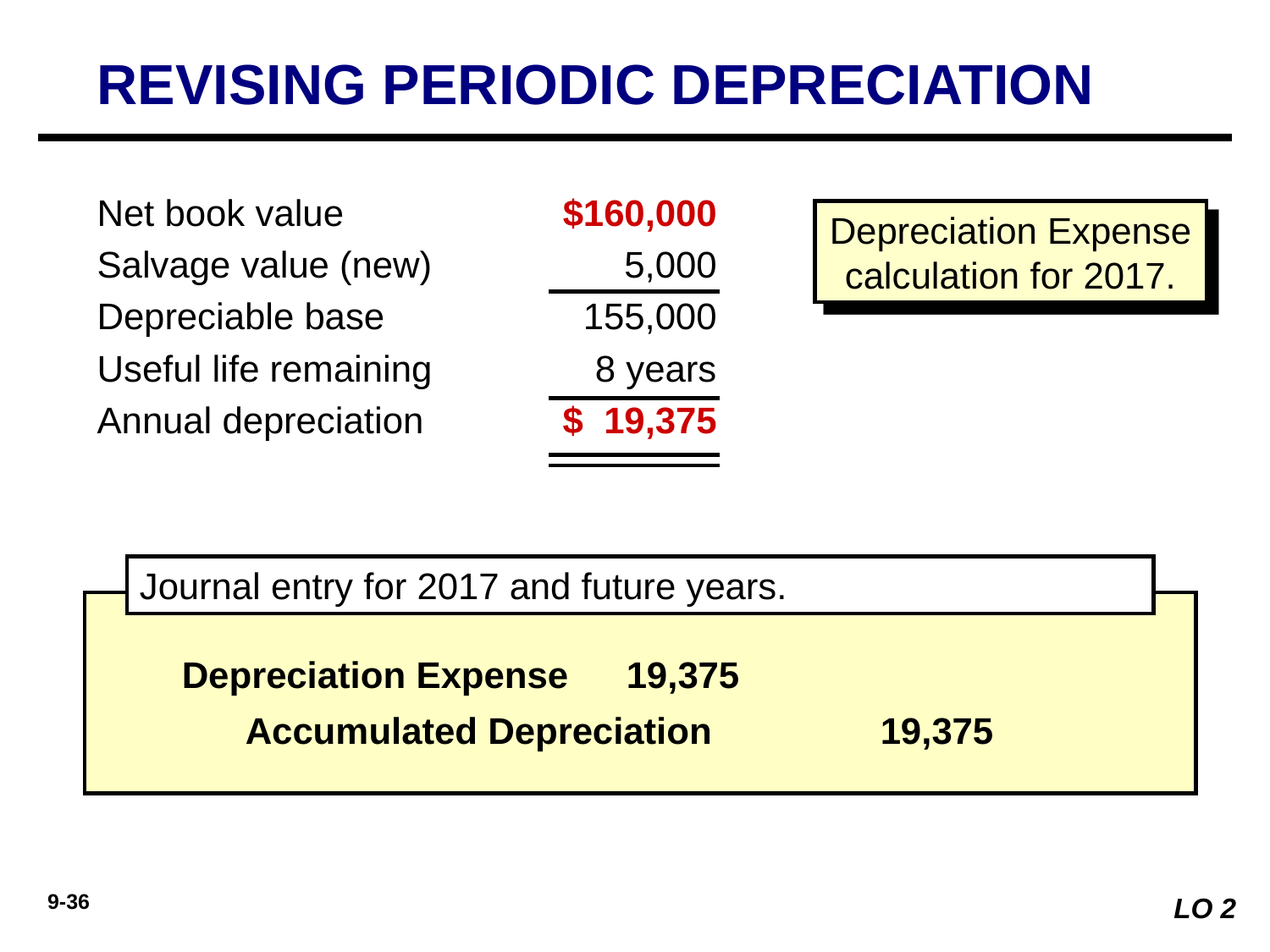

REVISING PERIODIC DEPRECIATION

Net book value 	$160,000
Salvage value (new)          	5,000
Depreciable base	155,000
Useful life remaining	    8 years
Annual depreciation	    $  19,375
Depreciation Expense calculation for 2017.

Journal entry for 2017 and future years.

Depreciation Expense 	19,375
	Accumulated Depreciation 		19,375
LO 2